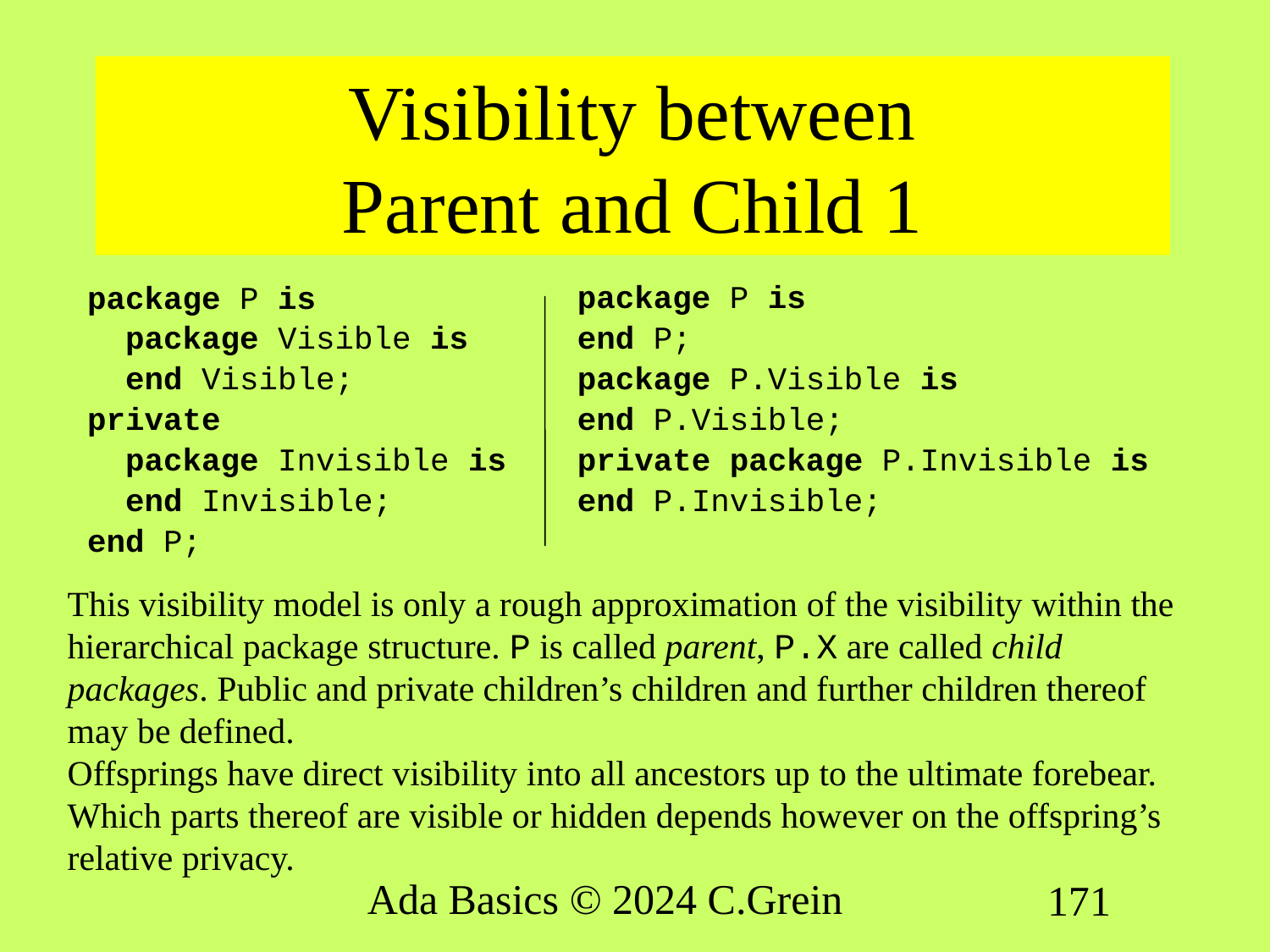

# Visibility between Parent and Child 1
package P is
  package Visible is
  end Visible;
private
  package Invisible is
  end Invisible;
end P;

package P is
end P;
package P.Visible is
end P.Visible;
private package P.Invisible is
end P.Invisible;

This visibility model is only a rough approximation of the visibility within the hierarchical package structure. P is called parent, P.X are called child packages. Public and private children’s children and further children thereof may be defined.
Offsprings have direct visibility into all ancestors up to the ultimate forebear. Which parts thereof are visible or hidden depends however on the offspring’s relative privacy.
Ada Basics © 2024 C.Grein
171